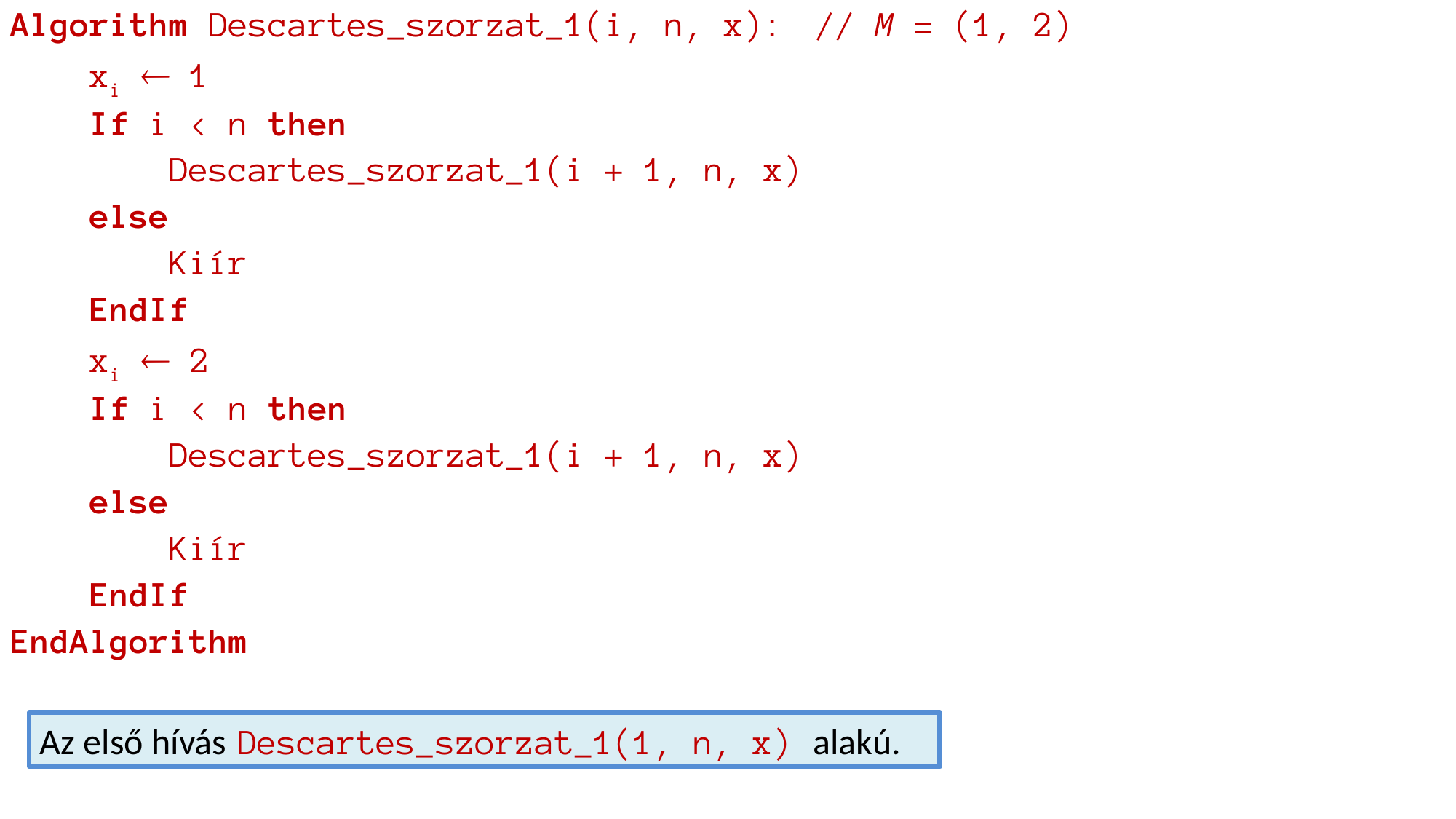

Algorithm Descartes_szorzat_1(i, n, x): 	// M = (1, 2)
    xi ← 1
    If i < n then
        Descartes_szorzat_1(i + 1, n, x)
    else
        Kiír
    EndIf
    xi ← 2
    If i < n then
        Descartes_szorzat_1(i + 1, n, x)
    else
        Kiír
    EndIf
EndAlgorithm

Az első hívás Descartes_szorzat_1(1, n, x) alakú.